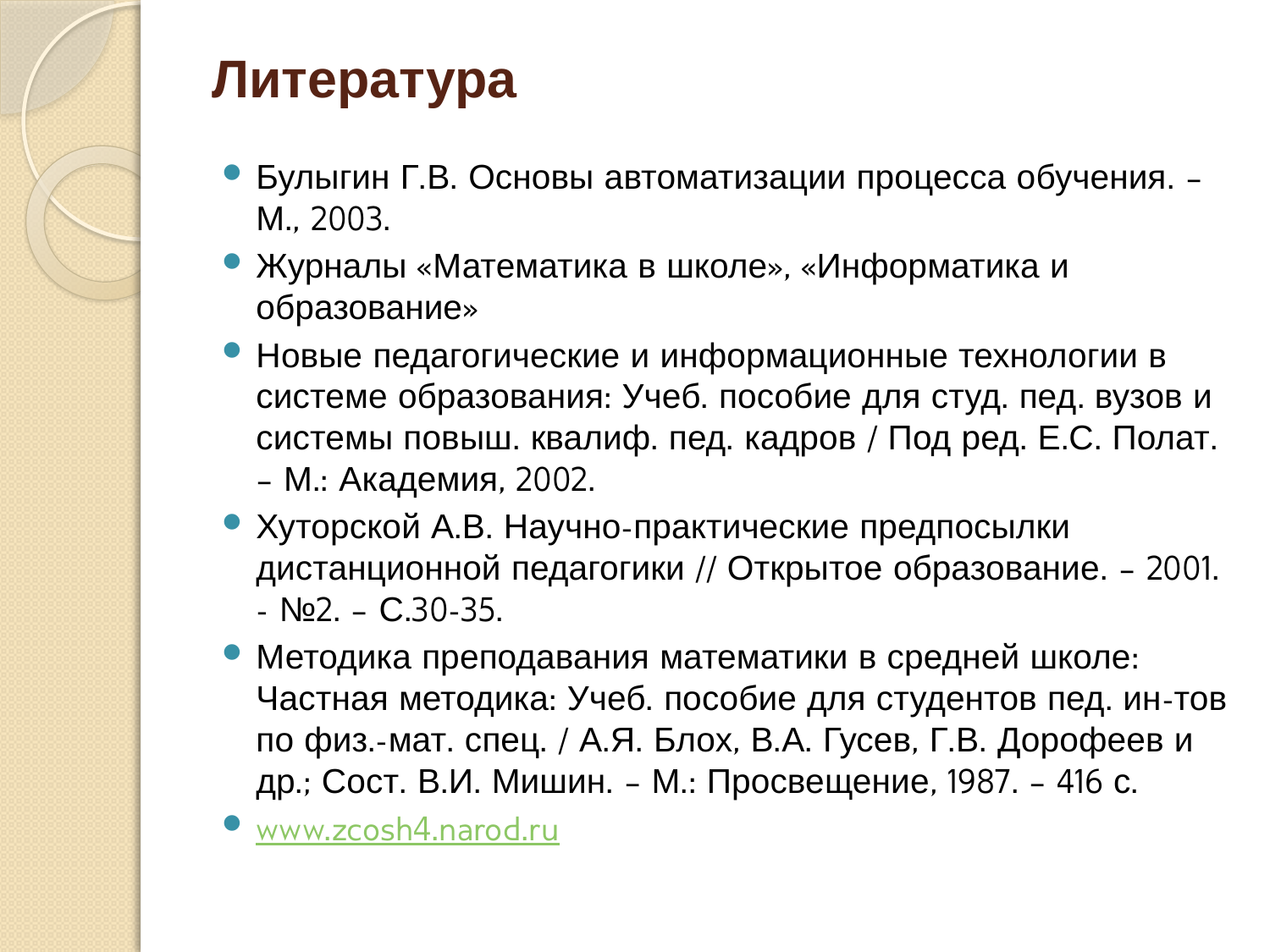

# Литература
Булыгин Г.В. Основы автоматизации процесса обучения. – М., 2003.
Журналы «Математика в школе», «Информатика и образование»
Новые педагогические и информационные технологии в системе образования: Учеб. пособие для студ. пед. вузов и системы повыш. квалиф. пед. кадров / Под ред. Е.С. Полат. – М.: Академия, 2002.
Хуторской А.В. Научно-практические предпосылки дистанционной педагогики // Открытое образование. – 2001. - №2. – С.30-35.
Методика преподавания математики в средней школе: Частная методика: Учеб. пособие для студентов пед. ин-тов по физ.-мат. спец. / А.Я. Блох, В.А. Гусев, Г.В. Дорофеев и др.; Сост. В.И. Мишин. – М.: Просвещение, 1987. – 416 с.
www.zcosh4.narod.ru